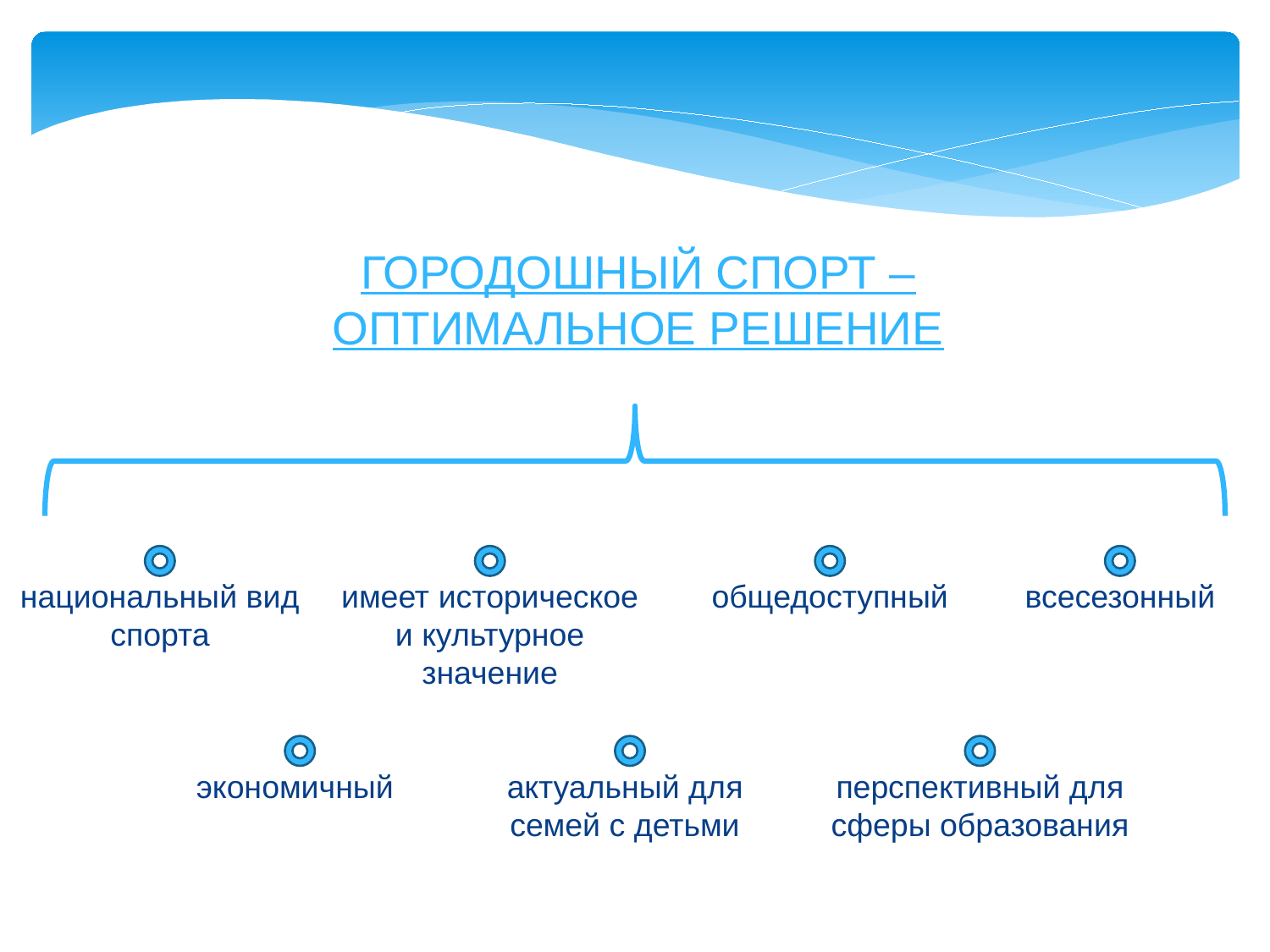

ГОРОДОШНЫЙ СПОРТ – ОПТИМАЛЬНОЕ РЕШЕНИЕ

национальный вид спорта

имеет историческое и культурное значение

общедоступный

всесезонный

экономичный

актуальный для семей с детьми

перспективный для сферы образования